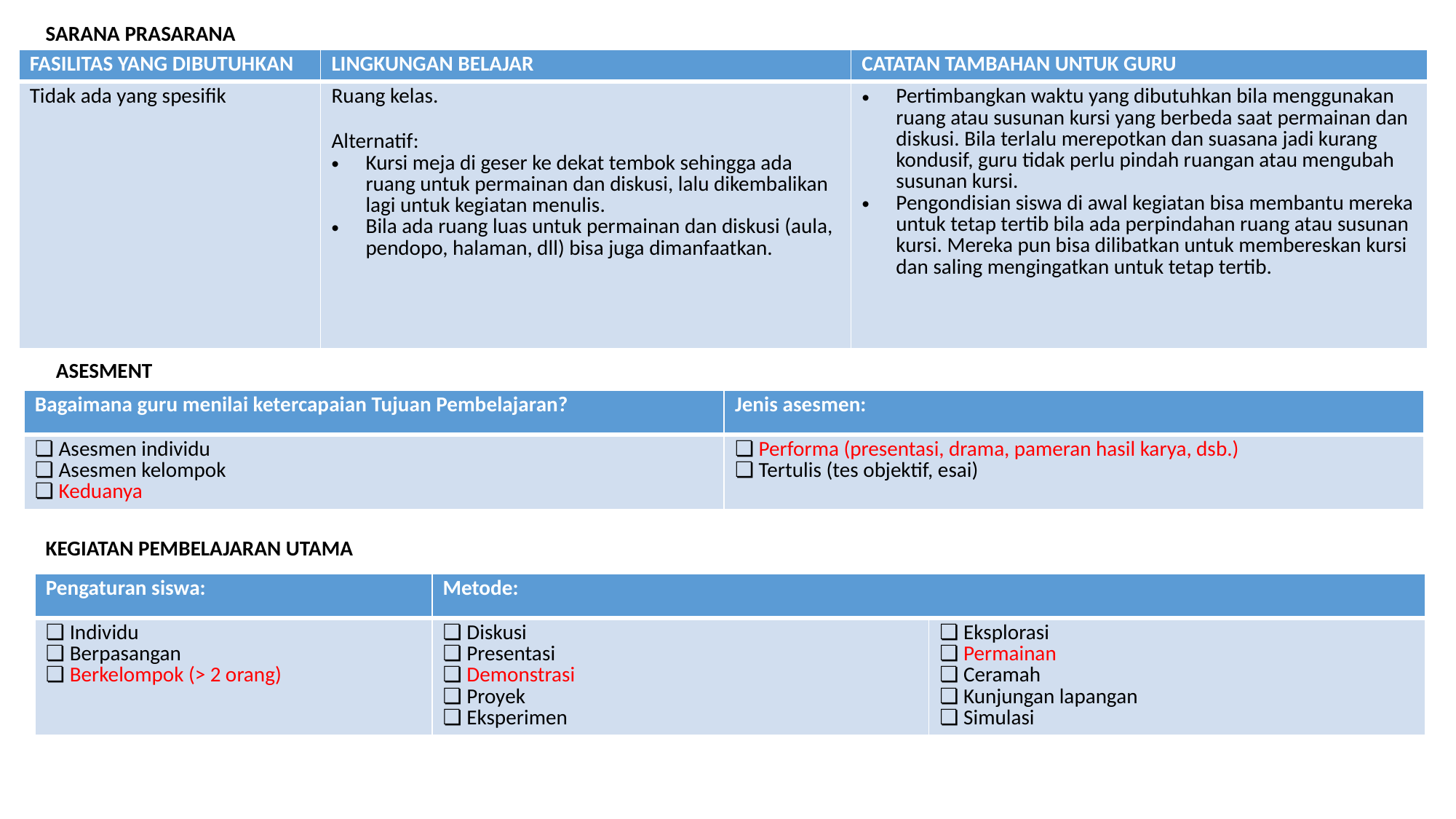

SARANA PRASARANA
| FASILITAS YANG DIBUTUHKAN | LINGKUNGAN BELAJAR | CATATAN TAMBAHAN UNTUK GURU |
| --- | --- | --- |
| Tidak ada yang spesifik | Ruang kelas. Alternatif: Kursi meja di geser ke dekat tembok sehingga ada ruang untuk permainan dan diskusi, lalu dikembalikan lagi untuk kegiatan menulis. Bila ada ruang luas untuk permainan dan diskusi (aula, pendopo, halaman, dll) bisa juga dimanfaatkan. | Pertimbangkan waktu yang dibutuhkan bila menggunakan ruang atau susunan kursi yang berbeda saat permainan dan diskusi. Bila terlalu merepotkan dan suasana jadi kurang kondusif, guru tidak perlu pindah ruangan atau mengubah susunan kursi. Pengondisian siswa di awal kegiatan bisa membantu mereka untuk tetap tertib bila ada perpindahan ruang atau susunan kursi. Mereka pun bisa dilibatkan untuk membereskan kursi dan saling mengingatkan untuk tetap tertib. |
ASESMENT
| Bagaimana guru menilai ketercapaian Tujuan Pembelajaran? | Jenis asesmen: |
| --- | --- |
| ❏ Asesmen individu ❏ Asesmen kelompok ❏ Keduanya | ❏ Performa (presentasi, drama, pameran hasil karya, dsb.) ❏ Tertulis (tes objektif, esai) |
KEGIATAN PEMBELAJARAN UTAMA
| Pengaturan siswa: | Metode: |  |
| --- | --- | --- |
| ❏ Individu ❏ Berpasangan ❏ Berkelompok (> 2 orang) | ❏ Diskusi ❏ Presentasi ❏ Demonstrasi ❏ Proyek ❏ Eksperimen | ❏ Eksplorasi ❏ Permainan ❏ Ceramah ❏ Kunjungan lapangan ❏ Simulasi |